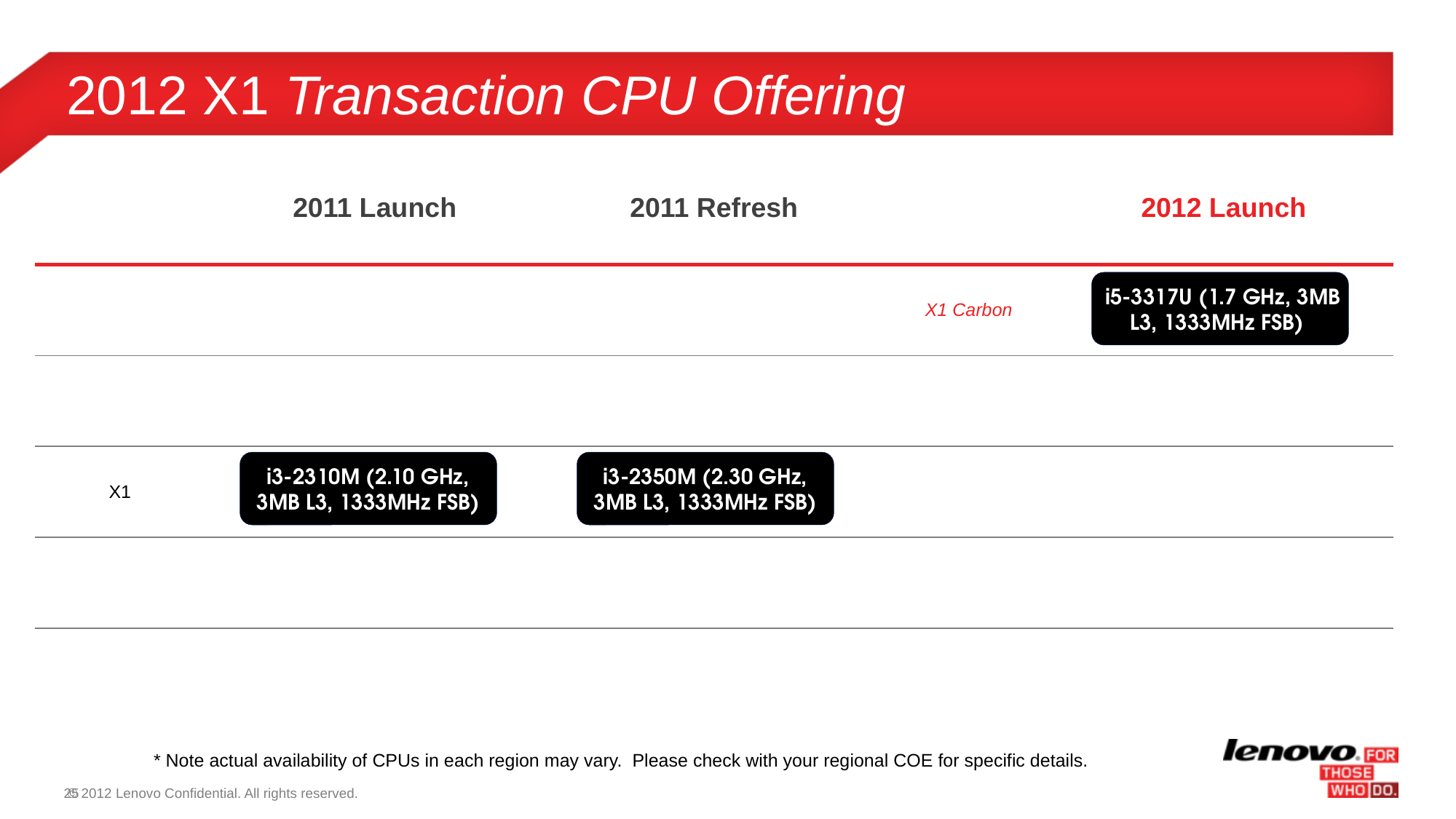

# 2012 X1 Transaction CPU Offering
|  | 2011 Launch | 2011 Refresh |  | 2012 Launch |
| --- | --- | --- | --- | --- |
|  |  |  | X1 Carbon |  |
|  |  |  |  |  |
| X1 |  |  |  |  |
|  |  |  |  |  |
 i5-3317U (1.7 GHz, 3MB L3, 1333MHz FSB)
i3-2310M (2.10 GHz, 3MB L3, 1333MHz FSB)
i3-2350M (2.30 GHz, 3MB L3, 1333MHz FSB)
* Note actual availability of CPUs in each region may vary.  Please check with your regional COE for specific details.